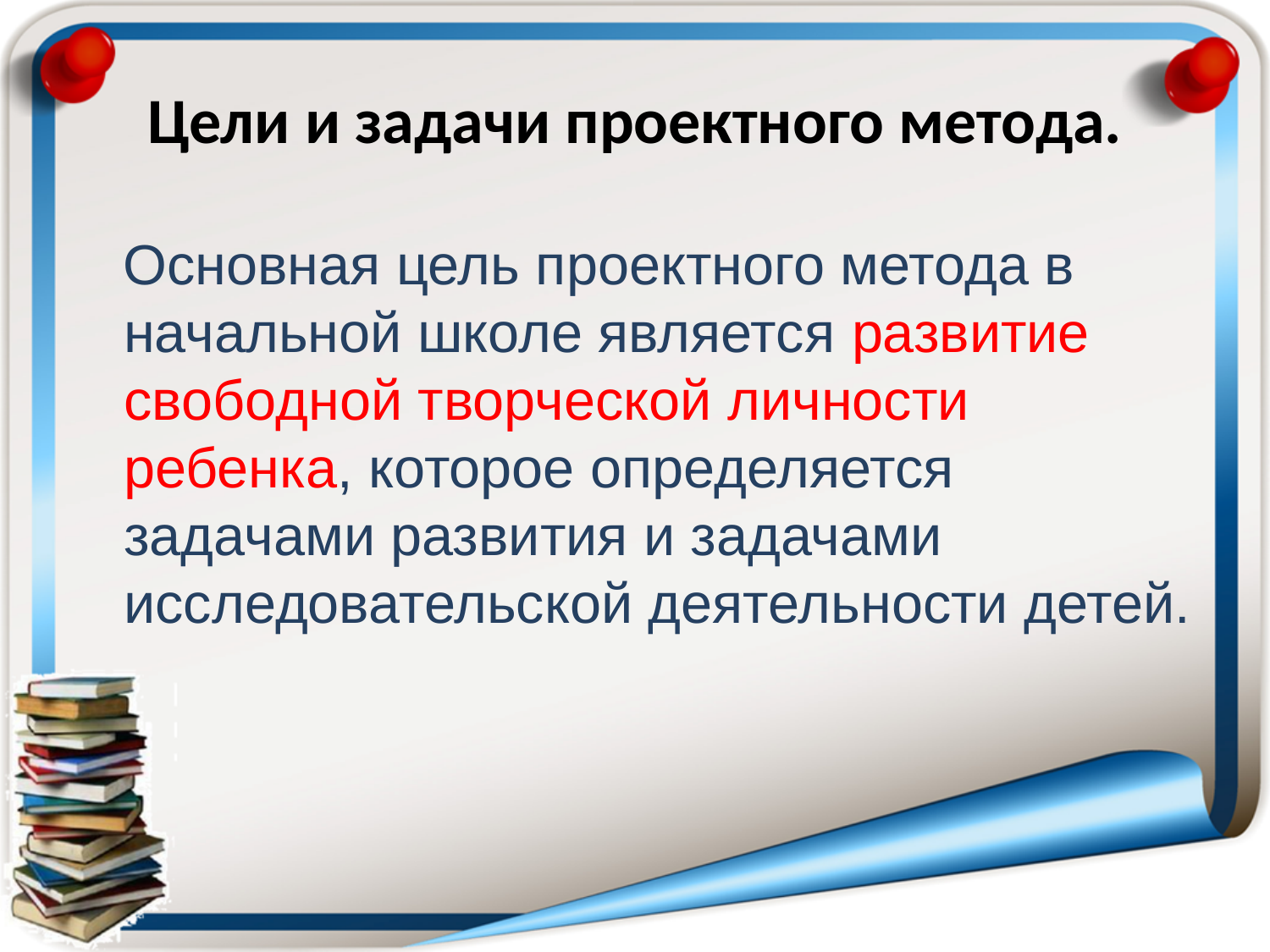

# Цели и задачи проектного метода.
   Основная цель проектного метода в начальной школе является развитие свободной творческой личности ребенка, которое определяется задачами развития и задачами исследовательской деятельности детей.